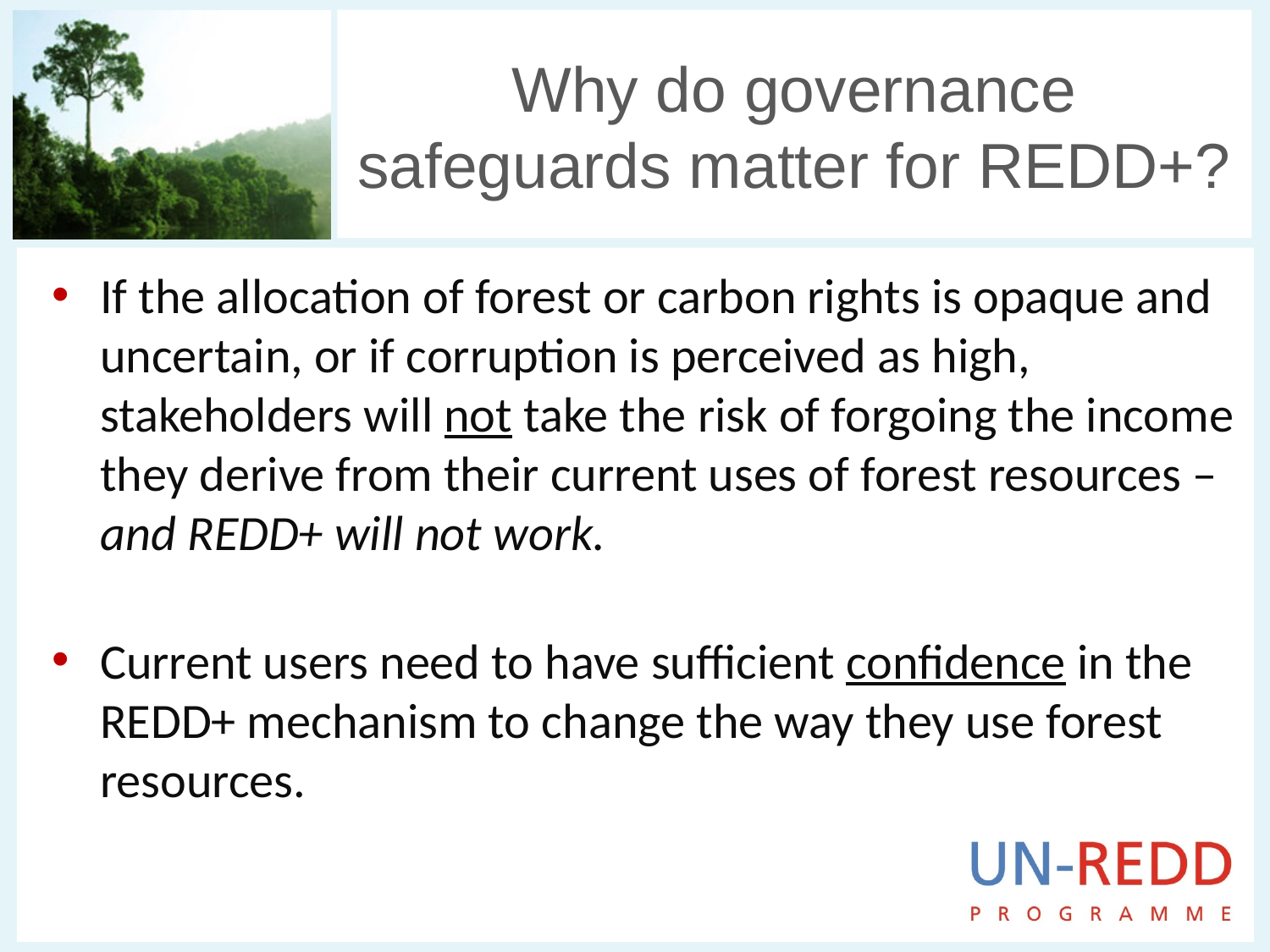

# Why do governance safeguards matter for REDD+?
If the allocation of forest or carbon rights is opaque and uncertain, or if corruption is perceived as high, stakeholders will not take the risk of forgoing the income they derive from their current uses of forest resources – and REDD+ will not work.

Current users need to have sufficient confidence in the REDD+ mechanism to change the way they use forest resources.